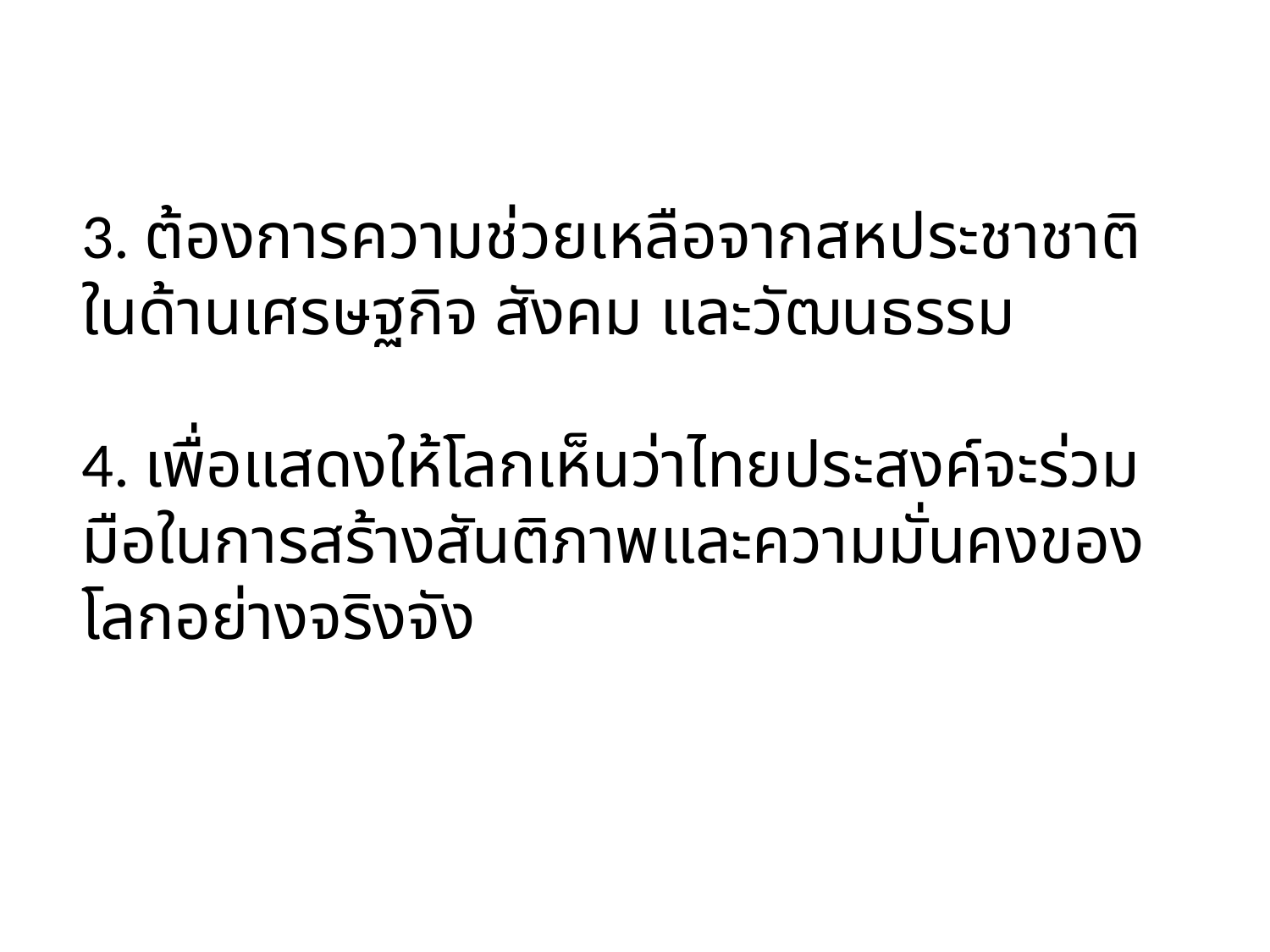

3. ต้องการความช่วยเหลือจากสหประชาชาติในด้านเศรษฐกิจ สังคม และวัฒนธรรม

4. เพื่อแสดงให้โลกเห็นว่าไทยประสงค์จะร่วมมือในการสร้างสันติภาพและความมั่นคงของโลกอย่างจริงจัง